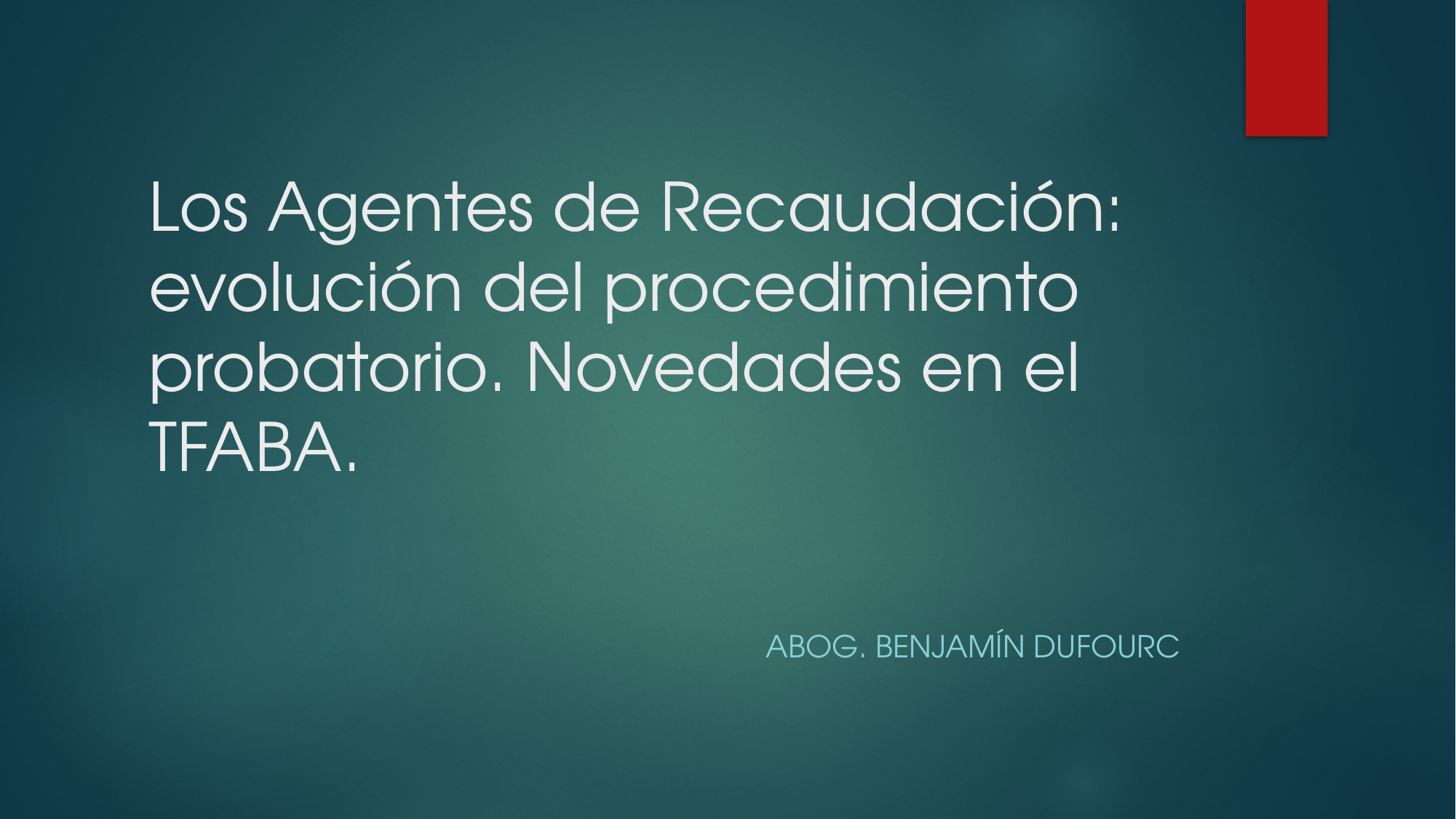

# Los Agentes de Recaudación: evolución del procedimiento probatorio. Novedades en el TFABA.

Abog. Benjamín Dufourc